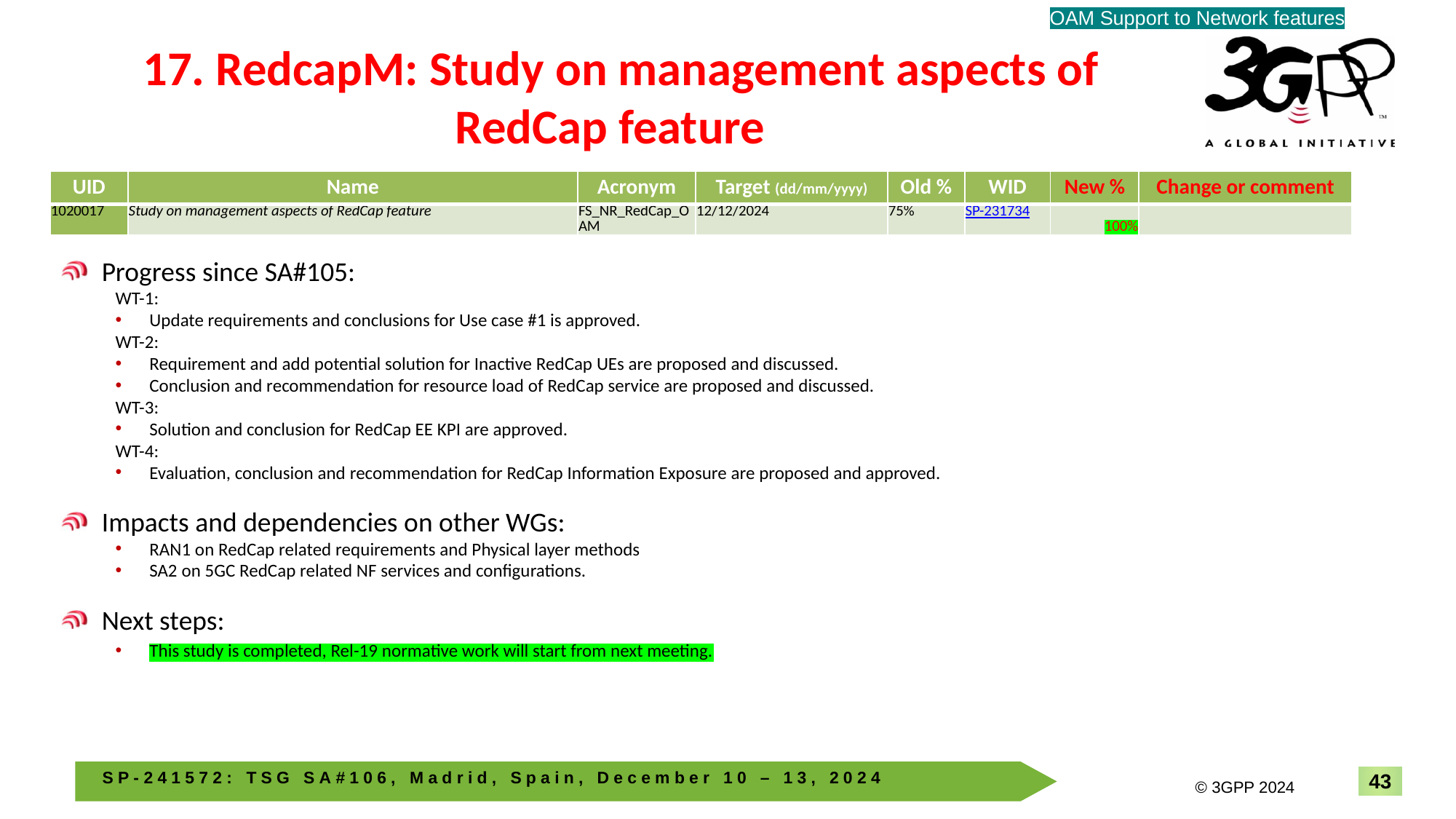

OAM Support to Network features
# 17. RedcapM: Study on management aspects of RedCap feature
| UID | Name | Acronym | Target (dd/mm/yyyy) | Old % | WID | New % | Change or comment |
| --- | --- | --- | --- | --- | --- | --- | --- |
| 1020017 | Study on management aspects of RedCap feature | FS\_NR\_RedCap\_OAM | 12/12/2024 | 75% | SP-231734 | 100% |  |
Progress since SA#105:
WT-1:
Update requirements and conclusions for Use case #1 is approved.
WT-2:
Requirement and add potential solution for Inactive RedCap UEs are proposed and discussed.
Conclusion and recommendation for resource load of RedCap service are proposed and discussed.
WT-3:
Solution and conclusion for RedCap EE KPI are approved.
WT-4:
Evaluation, conclusion and recommendation for RedCap Information Exposure are proposed and approved.

Impacts and dependencies on other WGs:
RAN1 on RedCap related requirements and Physical layer methods
SA2 on 5GC RedCap related NF services and configurations.

Next steps:
This study is completed, Rel-19 normative work will start from next meeting.